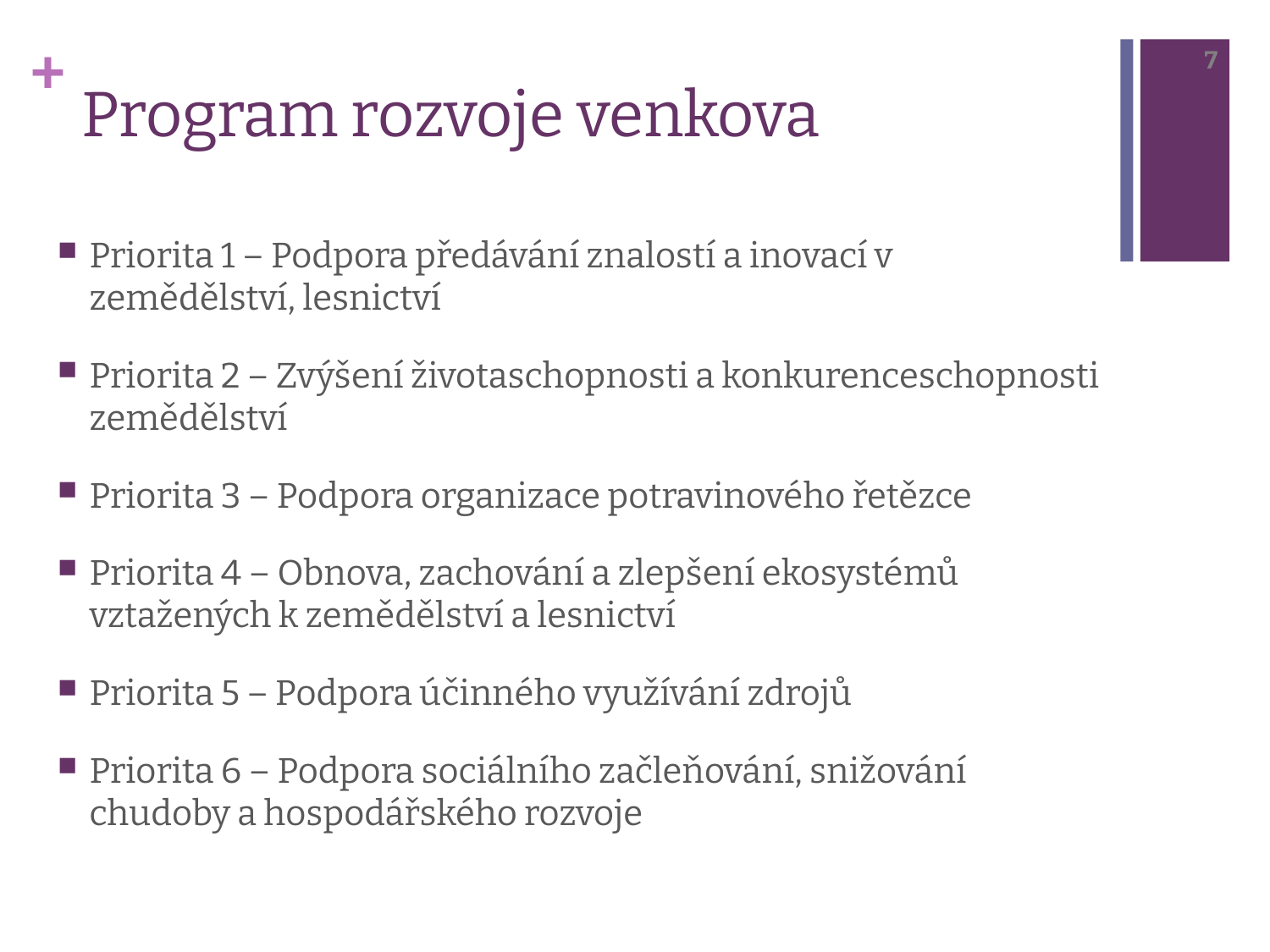

7
# Program rozvoje venkova
Priorita 1 – Podpora předávání znalostí a inovací v zemědělství, lesnictví
Priorita 2 – Zvýšení životaschopnosti a konkurenceschopnosti zemědělství
Priorita 3 – Podpora organizace potravinového řetězce
Priorita 4 – Obnova, zachování a zlepšení ekosystémů vztažených k zemědělství a lesnictví
Priorita 5 – Podpora účinného využívání zdrojů
Priorita 6 – Podpora sociálního začleňování, snižování chudoby a hospodářského rozvoje